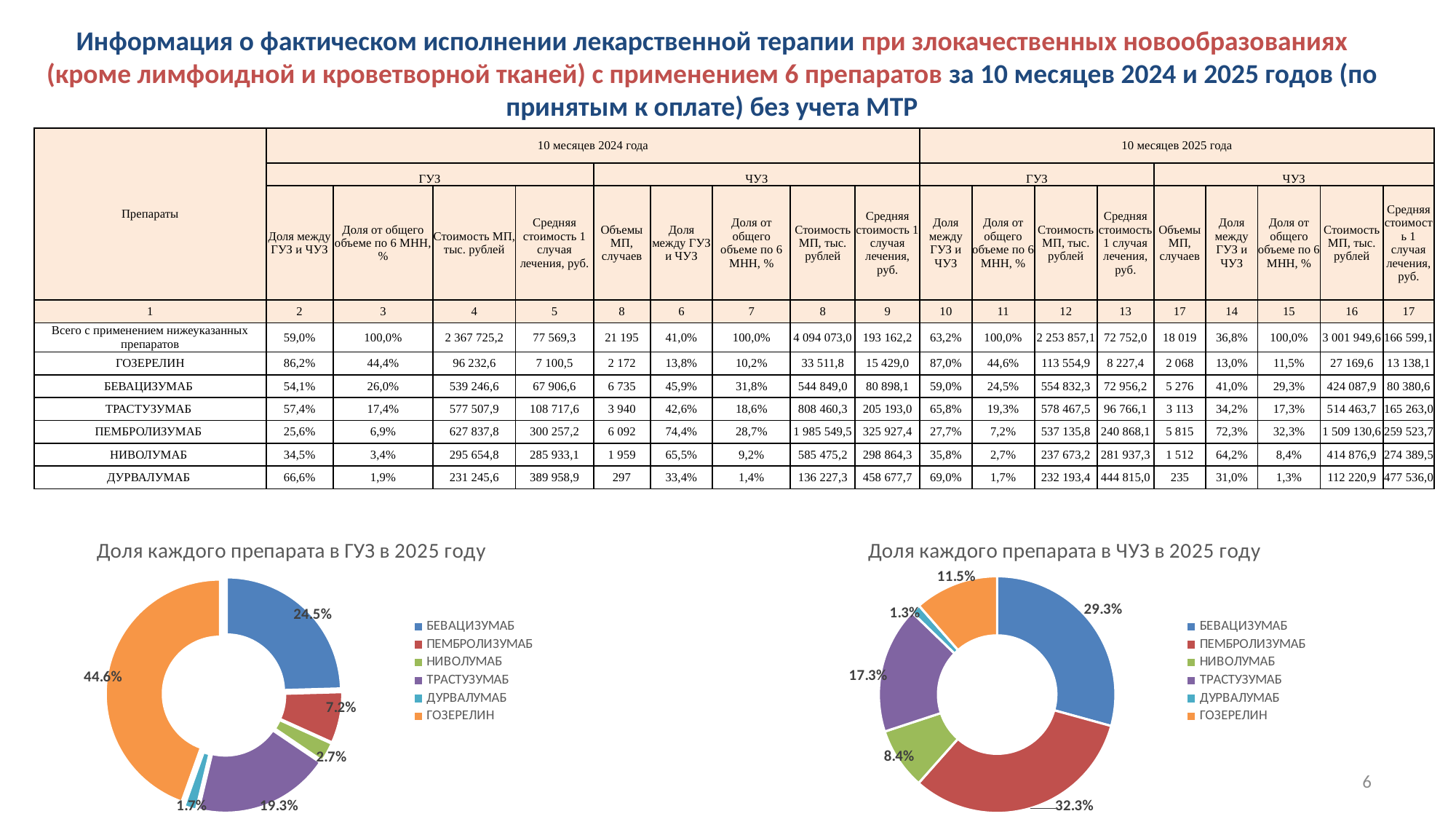

Информация о фактическом исполнении лекарственной терапии при злокачественных новообразованиях (кроме лимфоидной и кроветворной тканей) с применением 6 препаратов за 10 месяцев 2024 и 2025 годов (по принятым к оплате) без учета МТР
| Препараты | 10 месяцев 2024 года |  |  |  |  |  |  |  |  | 10 месяцев 2025 года |  |  |  |  |  |  |  |  |
| --- | --- | --- | --- | --- | --- | --- | --- | --- | --- | --- | --- | --- | --- | --- | --- | --- | --- | --- |
|  | ГУЗ |  |  |  | ЧУЗ |  |  |  |  | ГУЗ |  |  |  | ЧУЗ |  |  |  |  |
|  | Доля между ГУЗ и ЧУЗ | Доля от общего объеме по 6 МНН, % | Стоимость МП, тыс. рублей | Средняя стоимость 1 случая лечения, руб. | Объемы МП, случаев | Доля между ГУЗ и ЧУЗ | Доля от общего объеме по 6 МНН, % | Стоимость МП, тыс. рублей | Средняя стоимость 1 случая лечения, руб. | Доля между ГУЗ и ЧУЗ | Доля от общего объеме по 6 МНН, % | Стоимость МП, тыс. рублей | Средняя стоимость 1 случая лечения, руб. | Объемы МП, случаев | Доля между ГУЗ и ЧУЗ | Доля от общего объеме по 6 МНН, % | Стоимость МП, тыс. рублей | Средняя стоимость 1 случая лечения, руб. |
| 1 | 2 | 3 | 4 | 5 | 8 | 6 | 7 | 8 | 9 | 10 | 11 | 12 | 13 | 17 | 14 | 15 | 16 | 17 |
| Всего с применением нижеуказанных препаратов | 59,0% | 100,0% | 2 367 725,2 | 77 569,3 | 21 195 | 41,0% | 100,0% | 4 094 073,0 | 193 162,2 | 63,2% | 100,0% | 2 253 857,1 | 72 752,0 | 18 019 | 36,8% | 100,0% | 3 001 949,6 | 166 599,1 |
| ГОЗЕРЕЛИН | 86,2% | 44,4% | 96 232,6 | 7 100,5 | 2 172 | 13,8% | 10,2% | 33 511,8 | 15 429,0 | 87,0% | 44,6% | 113 554,9 | 8 227,4 | 2 068 | 13,0% | 11,5% | 27 169,6 | 13 138,1 |
| БЕВАЦИЗУМАБ | 54,1% | 26,0% | 539 246,6 | 67 906,6 | 6 735 | 45,9% | 31,8% | 544 849,0 | 80 898,1 | 59,0% | 24,5% | 554 832,3 | 72 956,2 | 5 276 | 41,0% | 29,3% | 424 087,9 | 80 380,6 |
| ТРАСТУЗУМАБ | 57,4% | 17,4% | 577 507,9 | 108 717,6 | 3 940 | 42,6% | 18,6% | 808 460,3 | 205 193,0 | 65,8% | 19,3% | 578 467,5 | 96 766,1 | 3 113 | 34,2% | 17,3% | 514 463,7 | 165 263,0 |
| ПЕМБРОЛИЗУМАБ | 25,6% | 6,9% | 627 837,8 | 300 257,2 | 6 092 | 74,4% | 28,7% | 1 985 549,5 | 325 927,4 | 27,7% | 7,2% | 537 135,8 | 240 868,1 | 5 815 | 72,3% | 32,3% | 1 509 130,6 | 259 523,7 |
| НИВОЛУМАБ | 34,5% | 3,4% | 295 654,8 | 285 933,1 | 1 959 | 65,5% | 9,2% | 585 475,2 | 298 864,3 | 35,8% | 2,7% | 237 673,2 | 281 937,3 | 1 512 | 64,2% | 8,4% | 414 876,9 | 274 389,5 |
| ДУРВАЛУМАБ | 66,6% | 1,9% | 231 245,6 | 389 958,9 | 297 | 33,4% | 1,4% | 136 227,3 | 458 677,7 | 69,0% | 1,7% | 232 193,4 | 444 815,0 | 235 | 31,0% | 1,3% | 112 220,9 | 477 536,0 |

### Chart: Доля каждого препарата в ЧУЗ в 2025 году

| Category |  |
|---|---|
| БЕВАЦИЗУМАБ  | 0.2928020422886953 |
| ПЕМБРОЛИЗУМАБ  | 0.32271491203729397 |
| НИВОЛУМАБ  | 0.08391142682723791 |
| ТРАСТУЗУМАБ  | 0.17276208446639657 |
| ДУРВАЛУМАБ  | 0.013041789222487374 |
| ГОЗЕРЕЛИН | 0.1147677451578889 |

### Chart: Доля каждого препарата в ГУЗ в 2025 году

| Category |  |
|---|---|
| БЕВАЦИЗУМАБ  | 0.24548095545513235 |
| ПЕМБРОЛИЗУМАБ  | 0.07198192382182053 |
| НИВОЛУМАБ  | 0.027211103938024533 |
| ТРАСТУЗУМАБ  | 0.19296320206584894 |
| ДУРВАЛУМАБ  | 0.016849580374435118 |
| ГОЗЕРЕЛИН | 0.44551323434473855 |
6